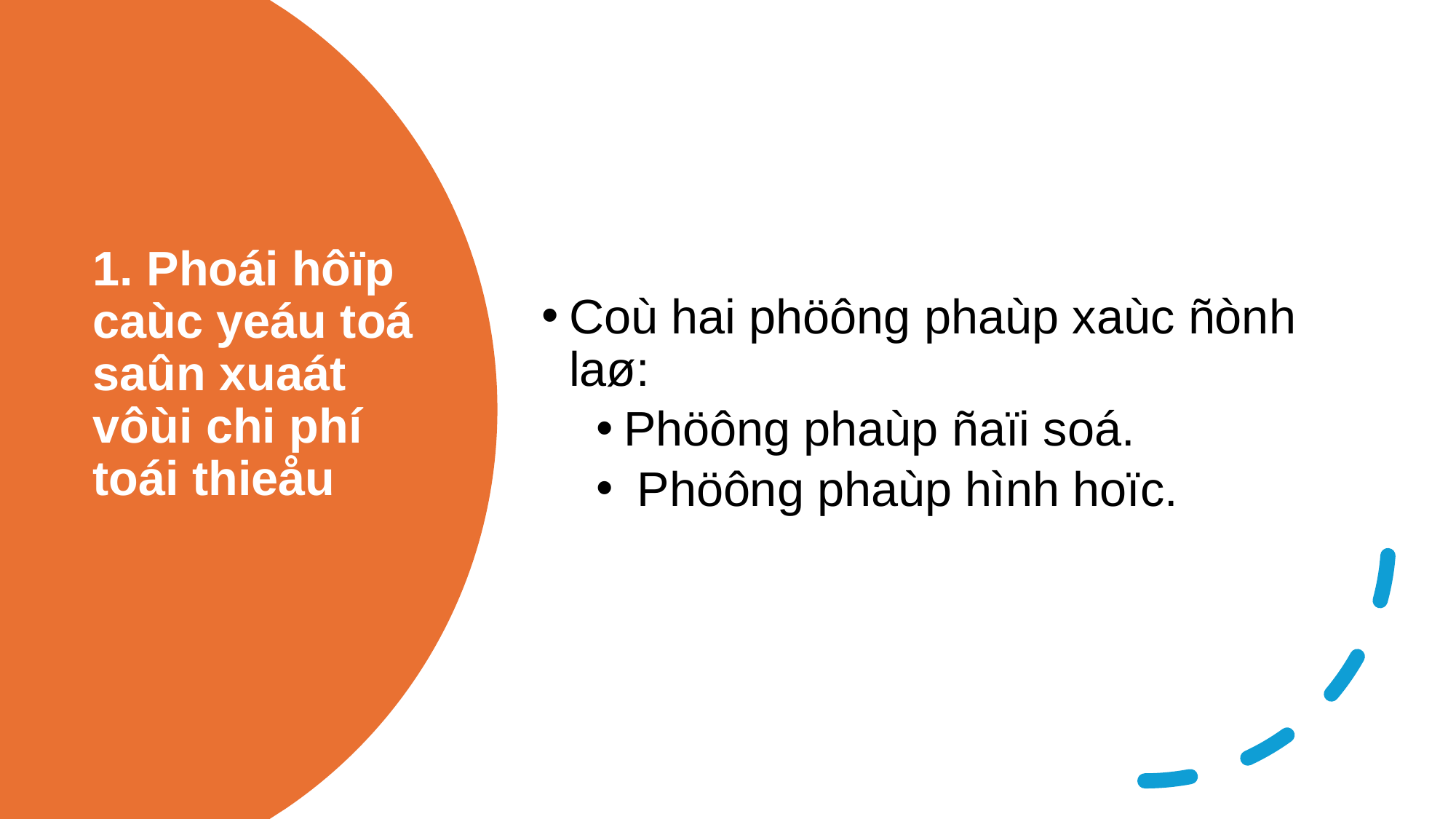

Coù hai phöông phaùp xaùc ñònh laø:
Phöông phaùp ñaïi soá.
 Phöông phaùp hình hoïc.
# 1. Phoái hôïp caùc yeáu toá saûn xuaát vôùi chi phí toái thieåu